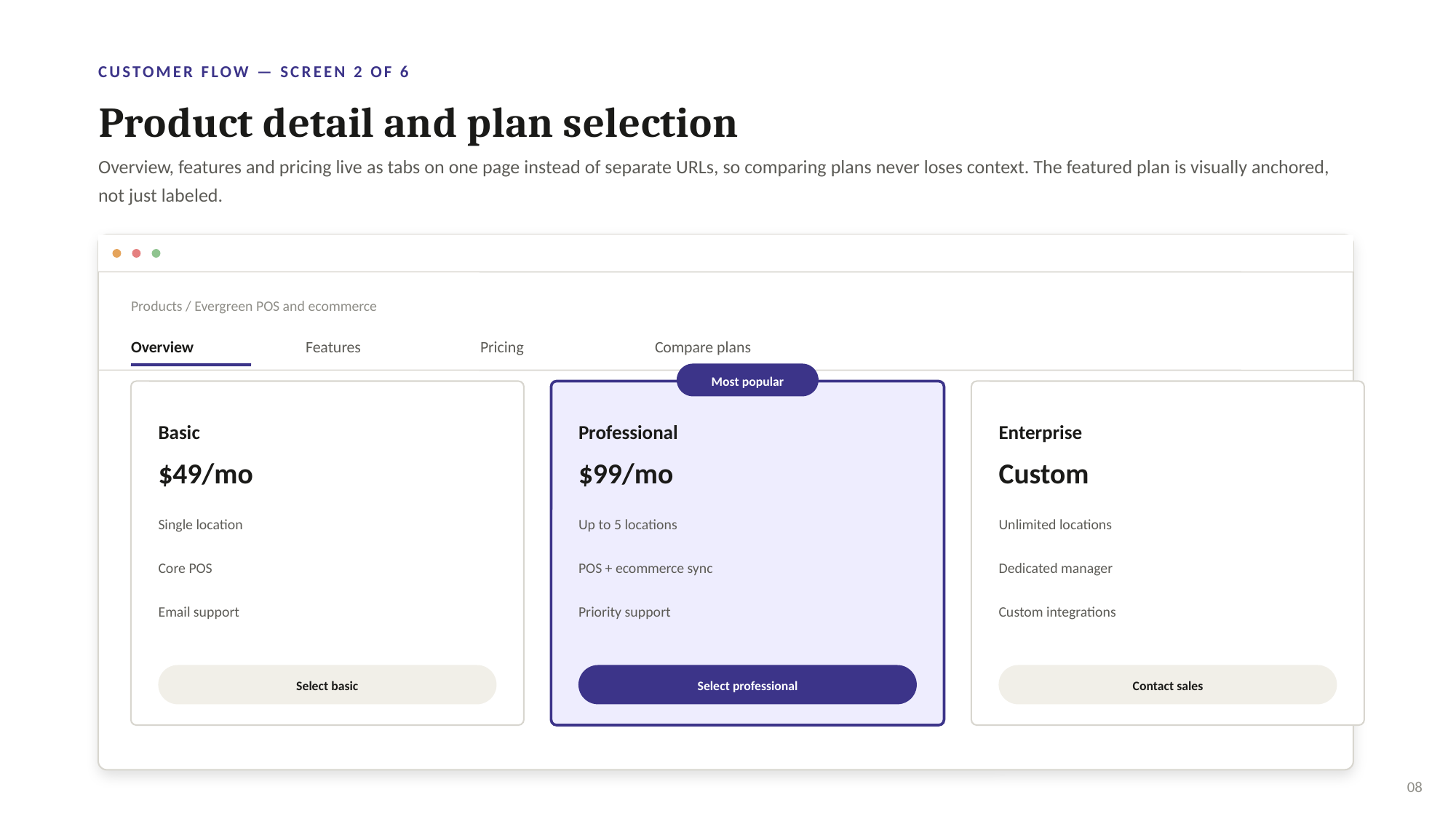

CUSTOMER FLOW — SCREEN 2 OF 6
Product detail and plan selection
Overview, features and pricing live as tabs on one page instead of separate URLs, so comparing plans never loses context. The featured plan is visually anchored, not just labeled.

Products / Evergreen POS and ecommerce
Overview
Features
Pricing
Compare plans

Most popular

Basic
Professional
Enterprise
$49/mo
$99/mo
Custom
Single location
Up to 5 locations
Unlimited locations
Core POS
POS + ecommerce sync
Dedicated manager
Email support
Priority support
Custom integrations

Select basic

Select professional

Contact sales
08